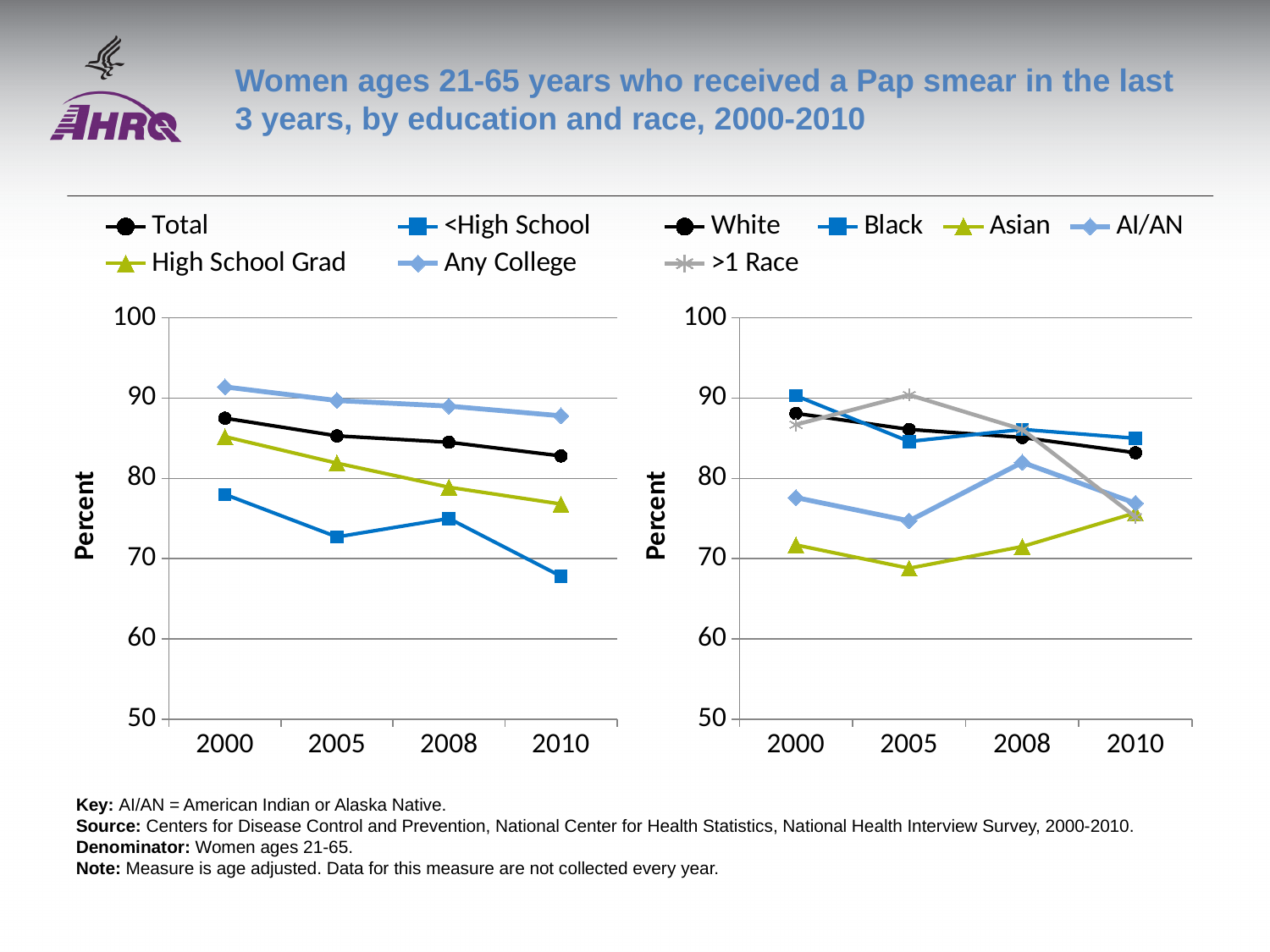

# Women ages 21-65 years who received a Pap smear in the last 3 years, by education and race, 2000-2010

### Chart

| Category | Total | <High School | High School Grad | Any College |
|---|---|---|---|---|
| 2000 | 87.5 | 78.0 | 85.2 | 91.4 |
| 2005 | 85.3 | 72.7 | 81.9 | 89.7 |
| 2008 | 84.5 | 75.0 | 78.9 | 89.0 |
| 2010 | 82.8 | 67.8 | 76.8 | 87.8 |

### Chart

| Category | White | Black | Asian | AI/AN | >1 Race |
|---|---|---|---|---|---|
| 2000 | 88.1 | 90.3 | 71.7 | 77.6 | 86.7 |
| 2005 | 86.1 | 84.6 | 68.8 | 74.7 | 90.4 |
| 2008 | 85.1 | 86.1 | 71.5 | 82.0 | 86.1 |
| 2010 | 83.2 | 85.0 | 75.7 | 76.9 | 75.2 |
Key: AI/AN = American Indian or Alaska Native.
Source: Centers for Disease Control and Prevention, National Center for Health Statistics, National Health Interview Survey, 2000-2010.
Denominator: Women ages 21-65.
Note: Measure is age adjusted. Data for this measure are not collected every year.